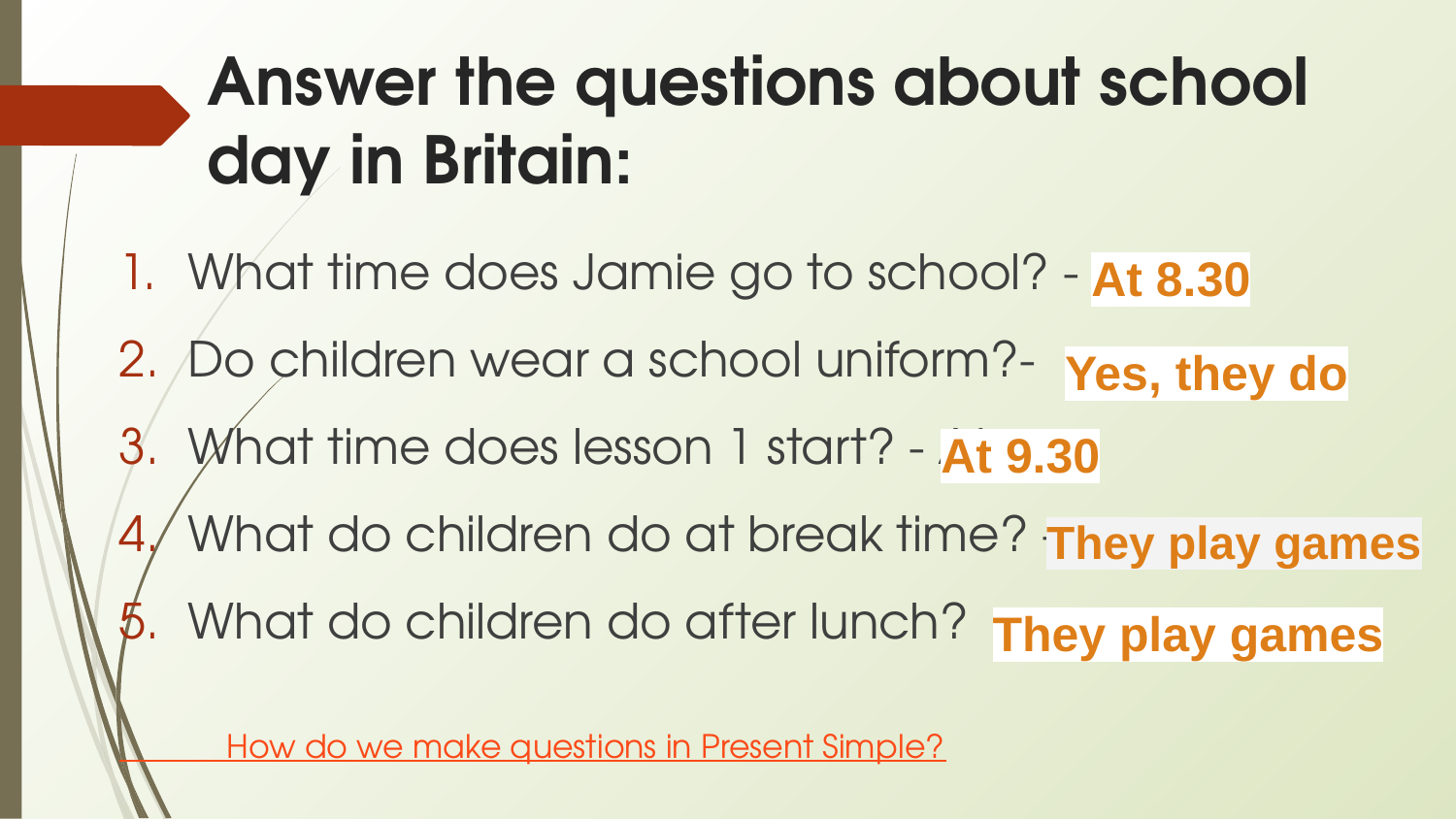

# Answer the questions about school day in Britain:
What time does Jamie go to school? - At….
Do children wear a school uniform?-
What time does lesson 1 start? - At...
What do children do at break time? -
What do children do after lunch?

            How do we make questions in Present Simple?

At 8.30
Yes, they do
At 9.30
They play games
They play games